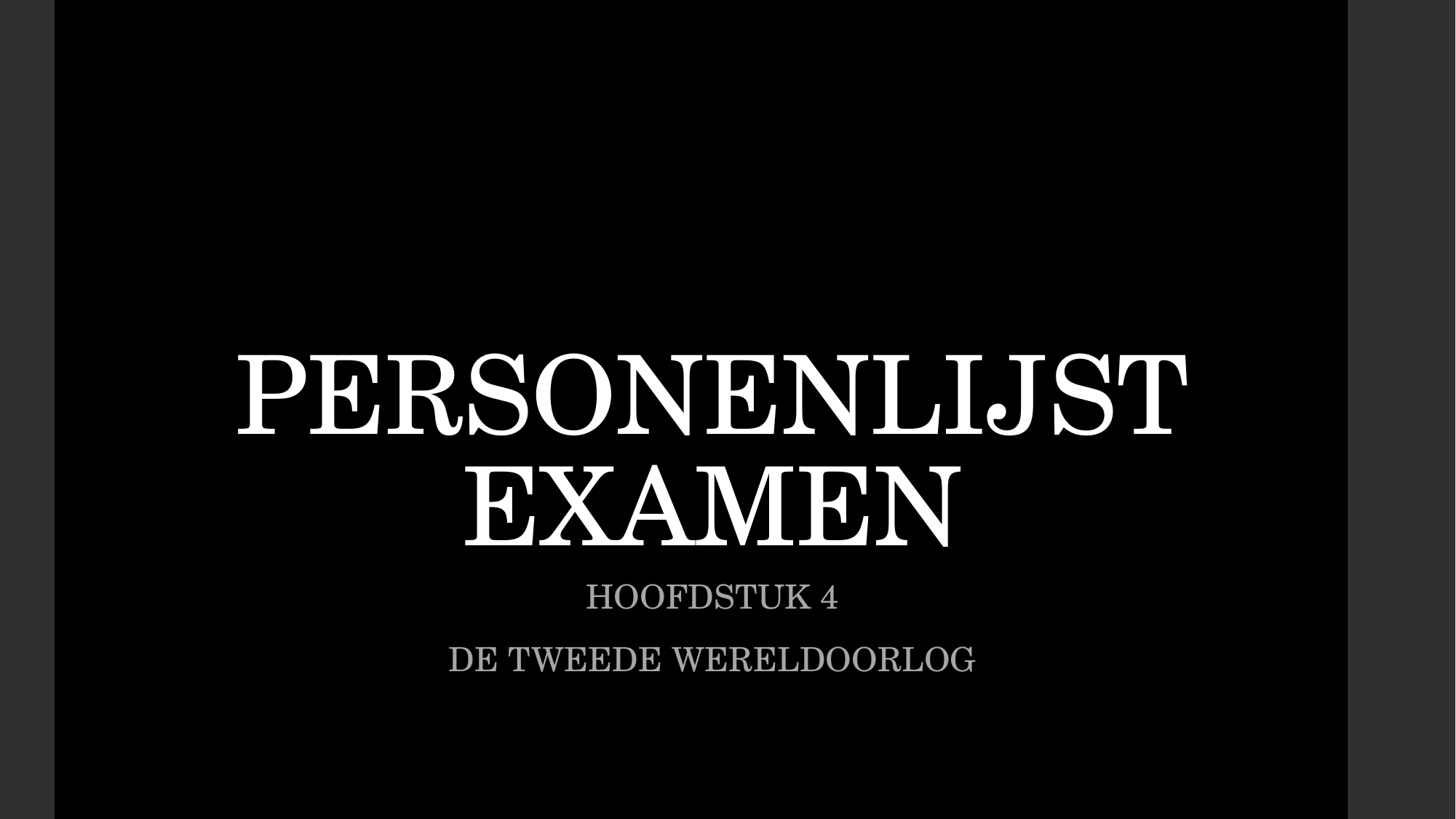

# PERSONENLIJST EXAMEN
HOOFDSTUK 4
DE TWEEDE WERELDOORLOG